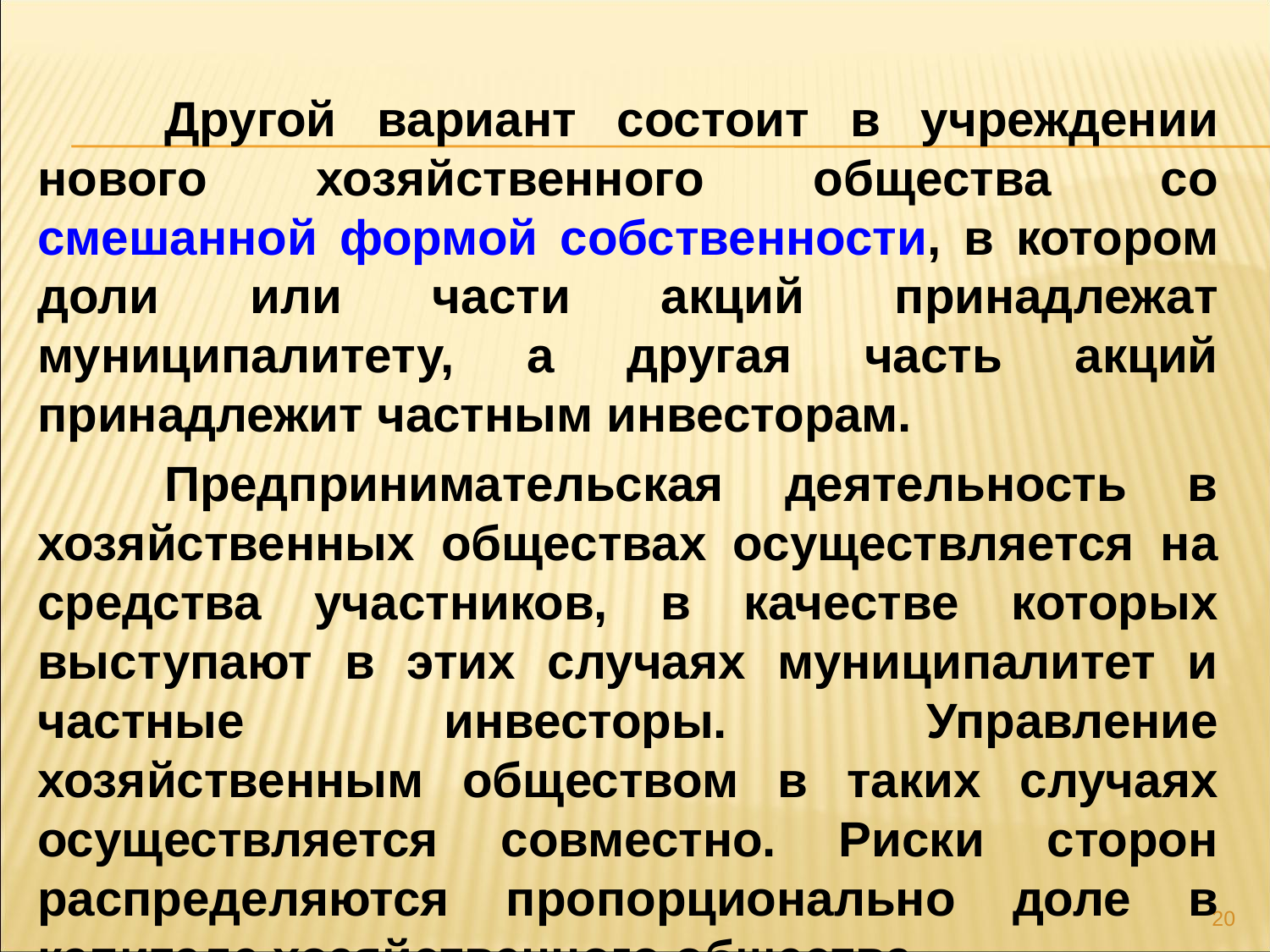

Другой вариант состоит в учреждении нового хозяйственного общества со смешанной формой собственности, в котором доли или части акций принадлежат муниципалитету, а другая часть акций принадлежит частным инвесторам.
	Предпринимательская деятельность в хозяйственных обществах осуществляется на средства участников, в качестве которых выступают в этих случаях муниципалитет и частные инвесторы. Управление хозяйственным обществом в таких случаях осуществляется совместно. Риски сторон распределяются пропорционально доле в капитале хозяйственного общества.

20